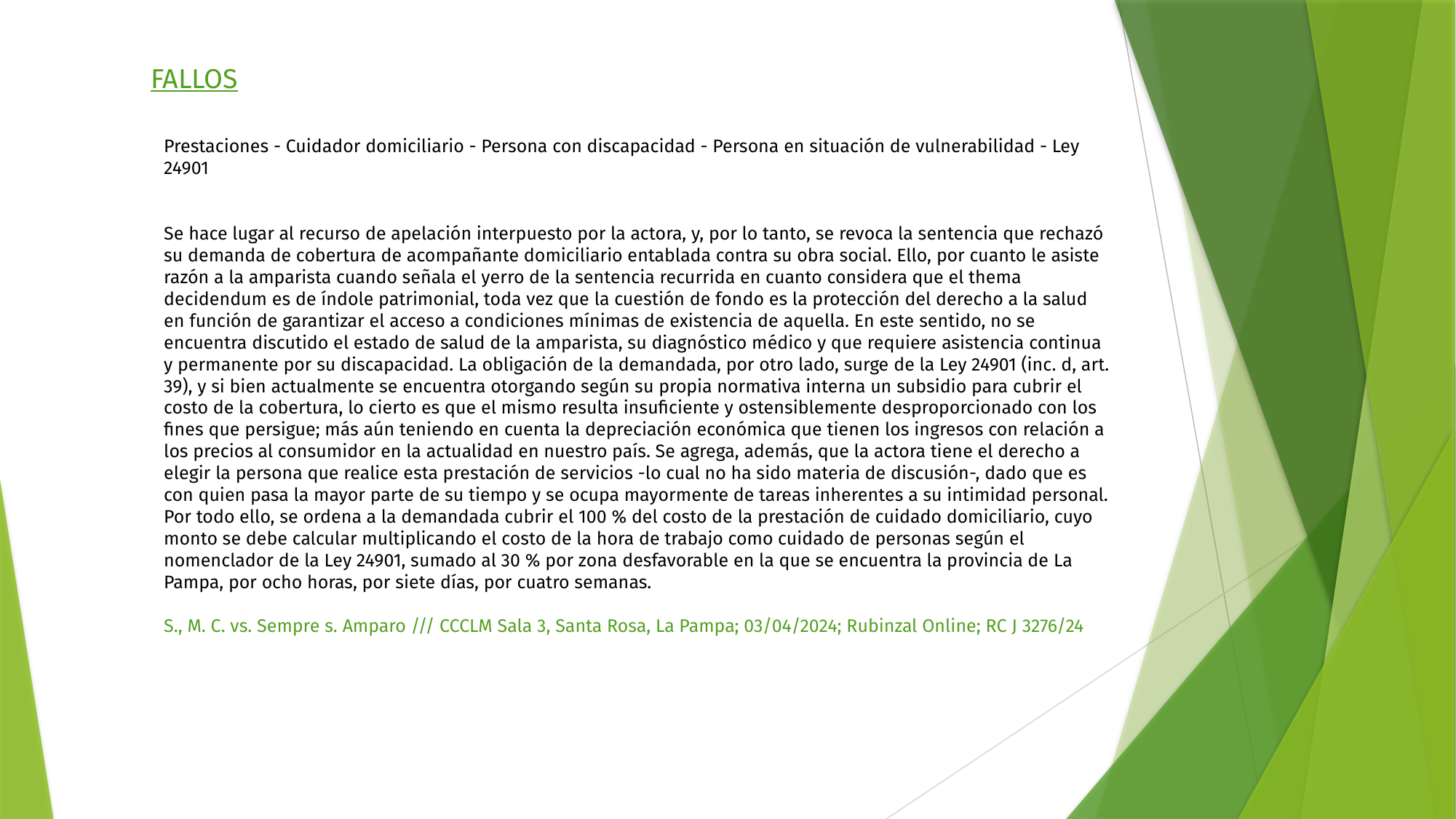

FALLOS
Prestaciones - Cuidador domiciliario - Persona con discapacidad - Persona en situación de vulnerabilidad - Ley 24901

Se hace lugar al recurso de apelación interpuesto por la actora, y, por lo tanto, se revoca la sentencia que rechazó su demanda de cobertura de acompañante domiciliario entablada contra su obra social. Ello, por cuanto le asiste razón a la amparista cuando señala el yerro de la sentencia recurrida en cuanto considera que el thema decidendum es de índole patrimonial, toda vez que la cuestión de fondo es la protección del derecho a la salud en función de garantizar el acceso a condiciones mínimas de existencia de aquella. En este sentido, no se encuentra discutido el estado de salud de la amparista, su diagnóstico médico y que requiere asistencia continua y permanente por su discapacidad. La obligación de la demandada, por otro lado, surge de la Ley 24901 (inc. d, art. 39), y si bien actualmente se encuentra otorgando según su propia normativa interna un subsidio para cubrir el costo de la cobertura, lo cierto es que el mismo resulta insuficiente y ostensiblemente desproporcionado con los fines que persigue; más aún teniendo en cuenta la depreciación económica que tienen los ingresos con relación a los precios al consumidor en la actualidad en nuestro país. Se agrega, además, que la actora tiene el derecho a elegir la persona que realice esta prestación de servicios -lo cual no ha sido materia de discusión-, dado que es con quien pasa la mayor parte de su tiempo y se ocupa mayormente de tareas inherentes a su intimidad personal. Por todo ello, se ordena a la demandada cubrir el 100 % del costo de la prestación de cuidado domiciliario, cuyo monto se debe calcular multiplicando el costo de la hora de trabajo como cuidado de personas según el nomenclador de la Ley 24901, sumado al 30 % por zona desfavorable en la que se encuentra la provincia de La Pampa, por ocho horas, por siete días, por cuatro semanas.

S., M. C. vs. Sempre s. Amparo /// CCCLM Sala 3, Santa Rosa, La Pampa; 03/04/2024; Rubinzal Online; RC J 3276/24